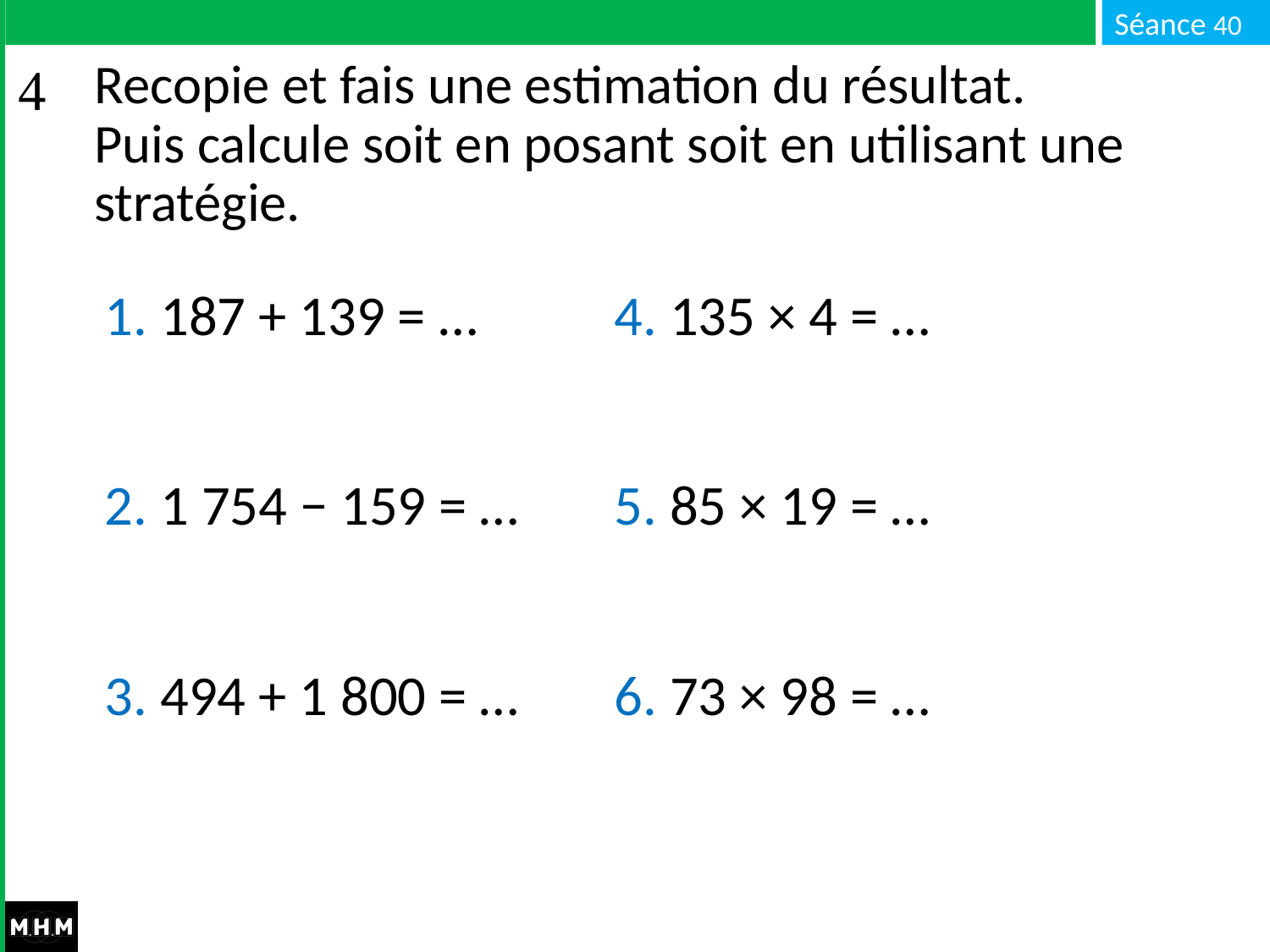

# Recopie et fais une estimation du résultat. Puis calcule soit en posant soit en utilisant une stratégie.
| 1. 187 + 139 = … | 4. 135 × 4 = … |
| --- | --- |
| 2. 1 754 − 159 = … | 5. 85 × 19 = … |
| 3. 494 + 1 800 = … | 6. 73 × 98 = … |